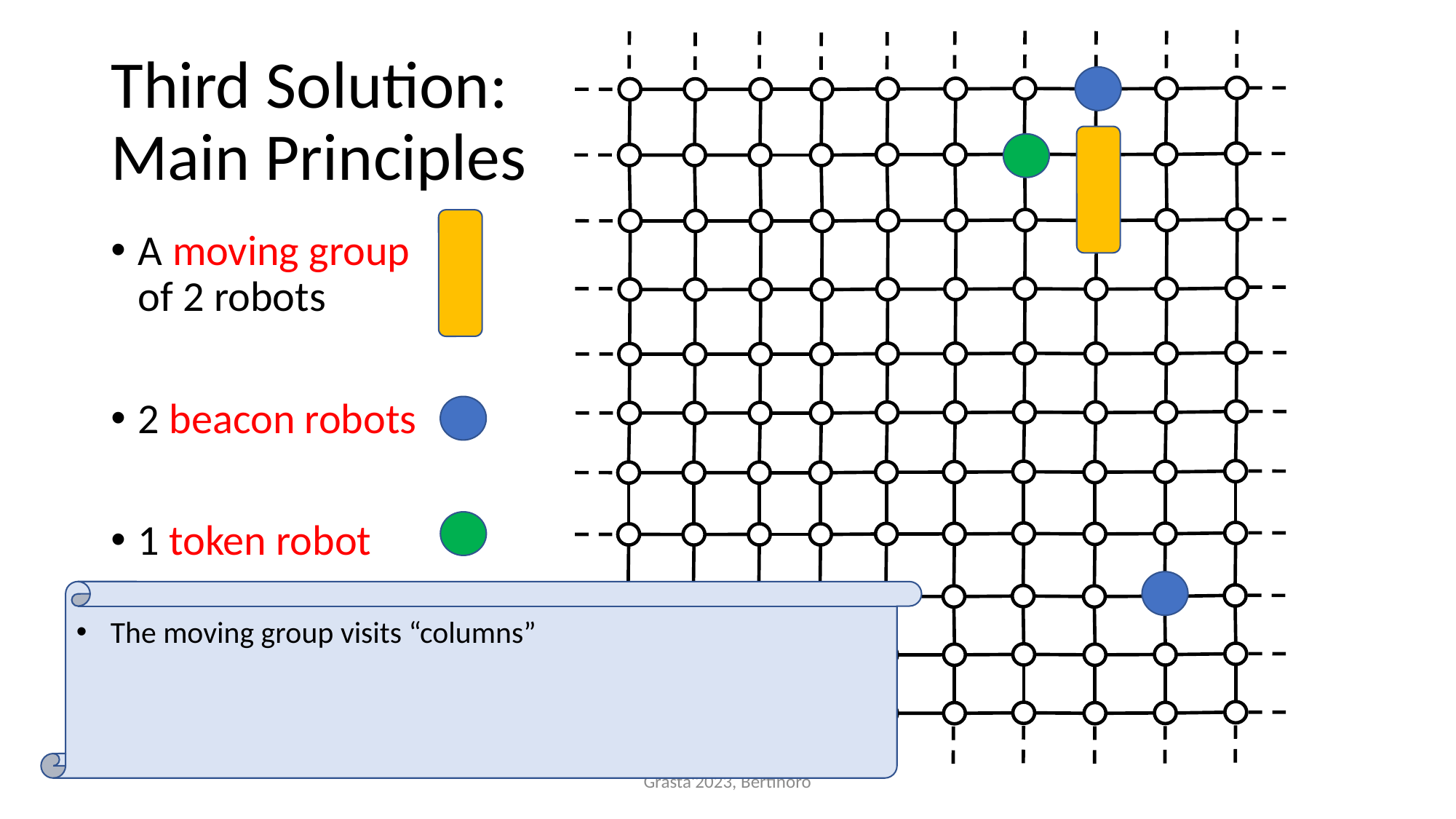

# Third Solution: Main Principles

A moving group of 2 robots

2 beacon robots

1 token robot

The moving group visits “columns”

Grasta'2023, Bertinoro